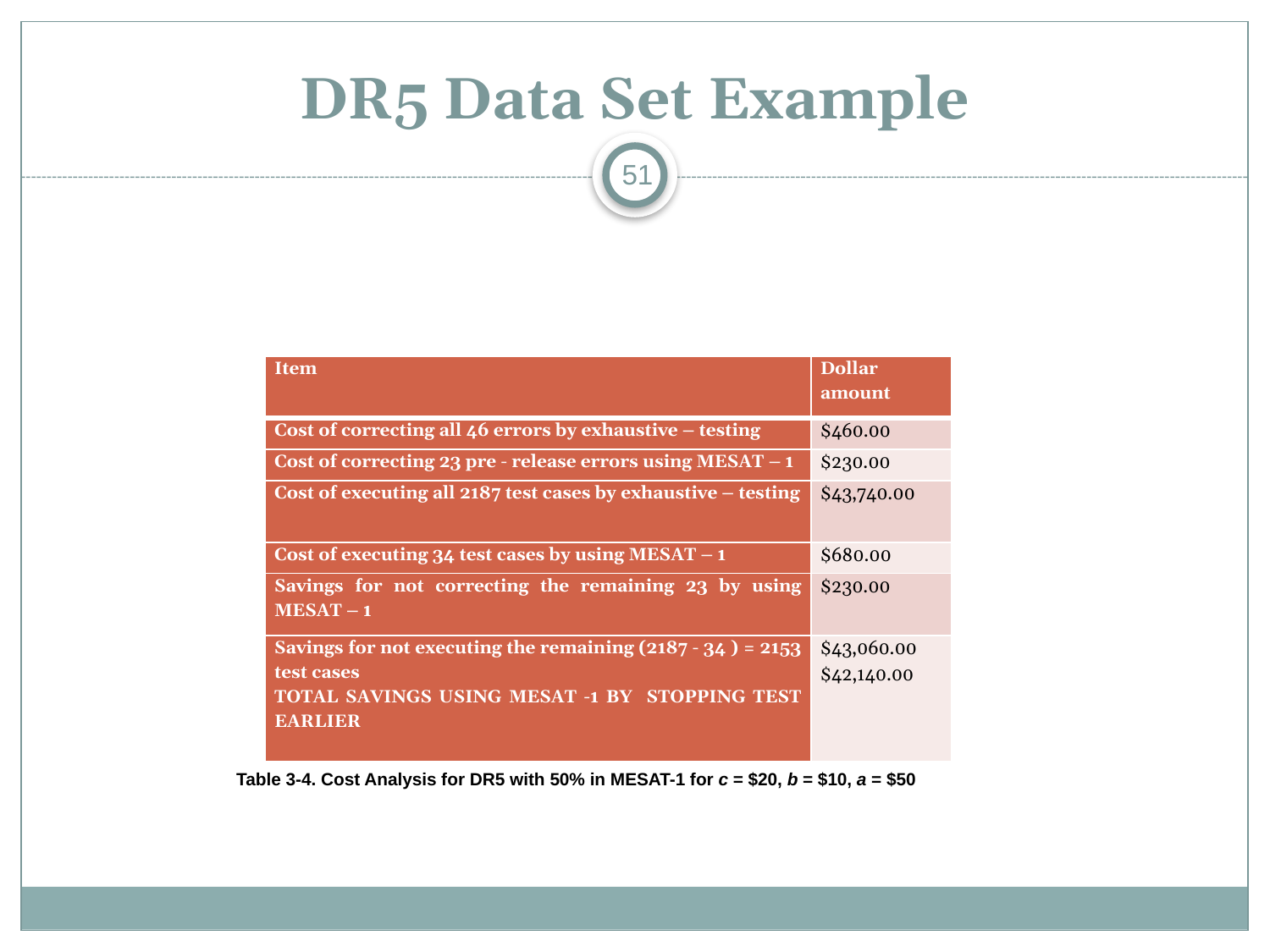

# DR5 Data Set Example
51

Table 3-4. Cost Analysis for DR5 with 50% in MESAT-1 for c = $20, b = $10, a = $50

| Item | Dollar amount |
| --- | --- |
| Cost of correcting all 46 errors by exhaustive – testing | $460.00 |
| Cost of correcting 23 pre - release errors using MESAT – 1 | $230.00 |
| Cost of executing all 2187 test cases by exhaustive – testing | $43,740.00 |
| Cost of executing 34 test cases by using MESAT – 1 | $680.00 |
| Savings for not correcting the remaining 23 by using MESAT – 1 | $230.00 |
| Savings for not executing the remaining (2187 - 34 ) = 2153 test cases TOTAL SAVINGS USING MESAT -1 BY STOPPING TEST EARLIER | $43,060.00 $42,140.00 |